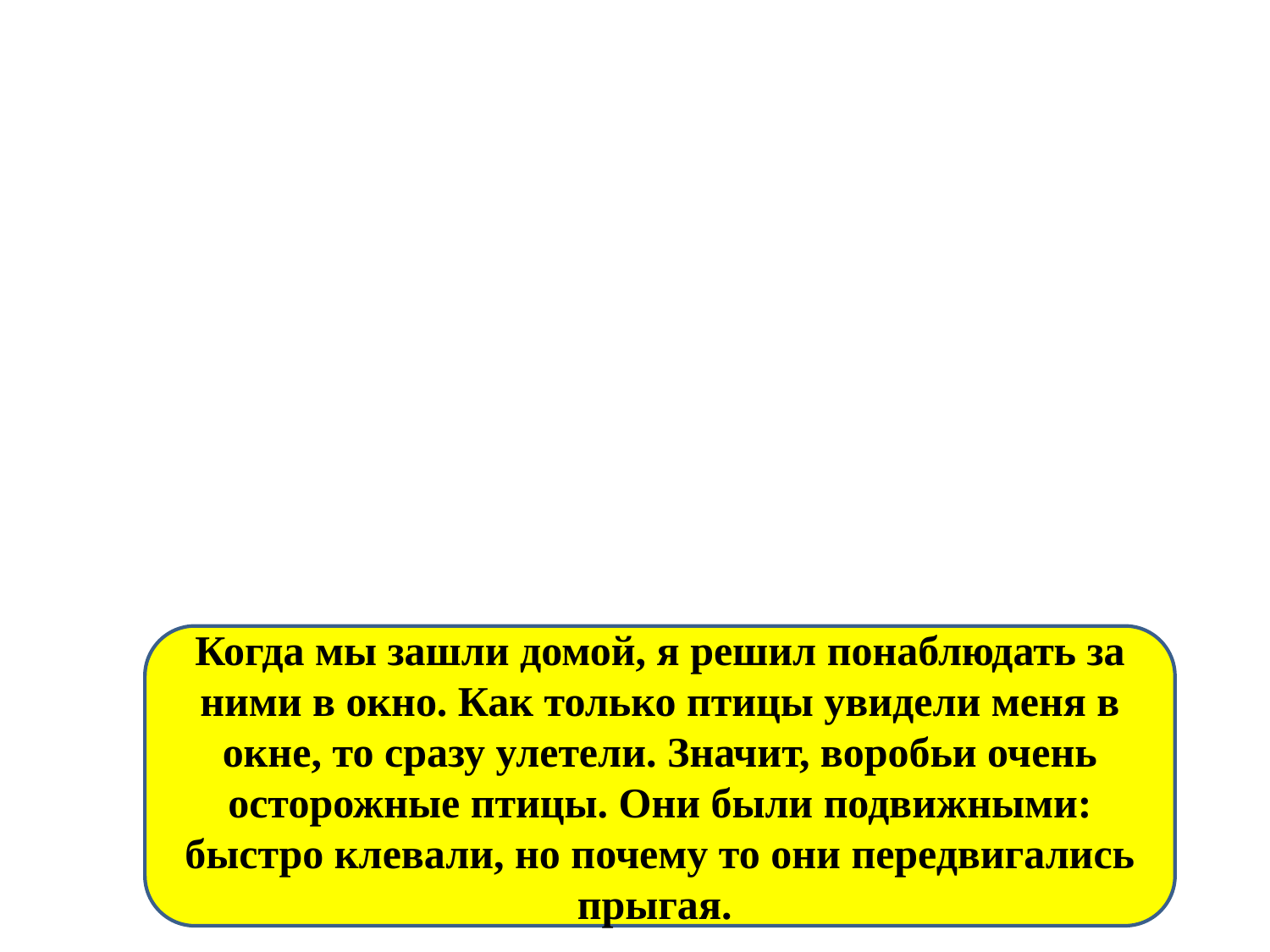

#

Когда мы зашли домой, я решил понаблюдать за ними в окно. Как только птицы увидели меня в окне, то сразу улетели. Значит, воробьи очень осторожные птицы. Они были подвижными: быстро клевали, но почему то они передвигались прыгая.